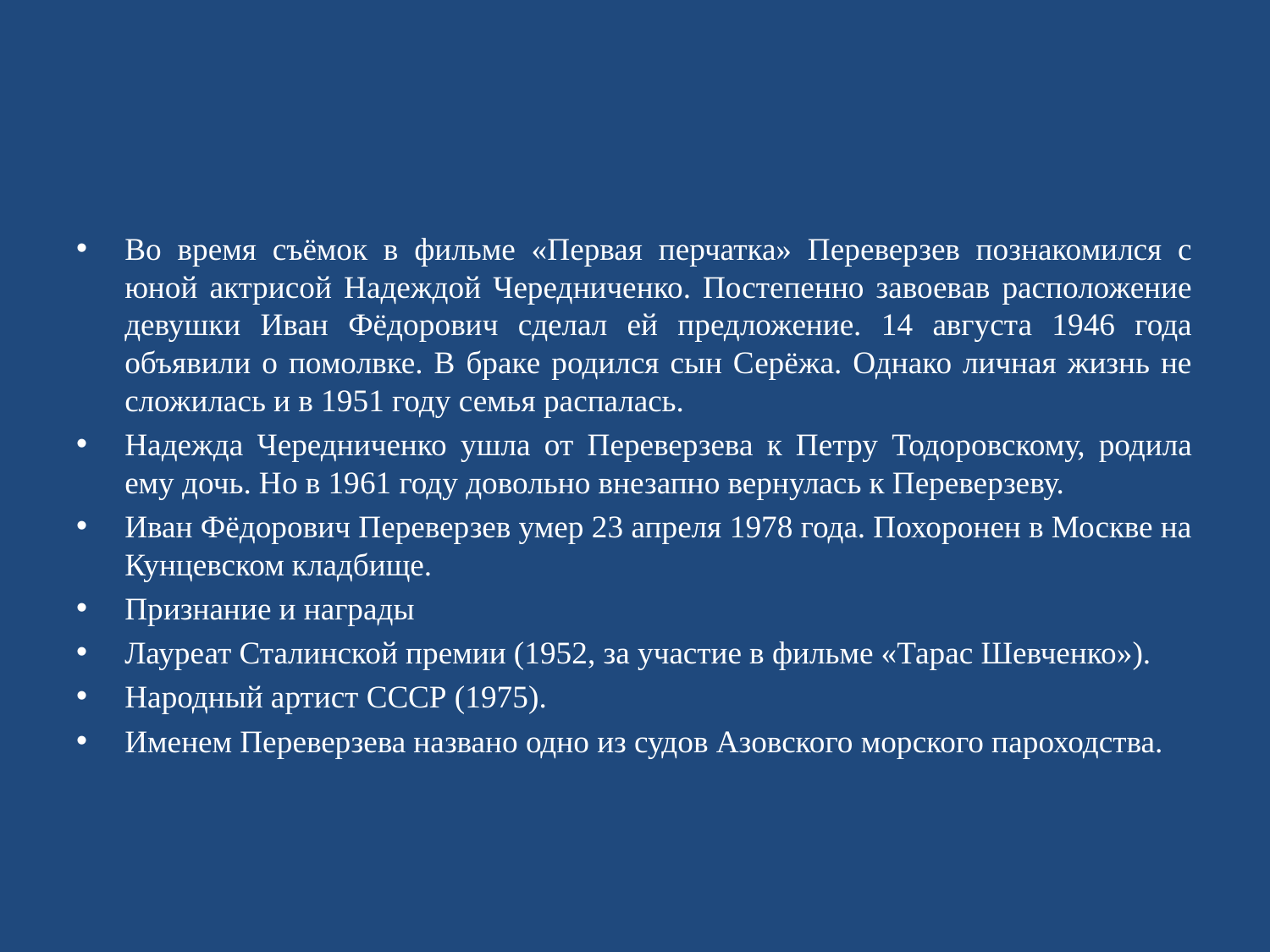

Во время съёмок в фильме «Первая перчатка» Переверзев познакомился с юной актрисой Надеждой Чередниченко. Постепенно завоевав расположение девушки Иван Фёдорович сделал ей предложение. 14 августа 1946 года объявили о помолвке. В браке родился сын Серёжа. Однако личная жизнь не сложилась и в 1951 году семья распалась.
Надежда Чередниченко ушла от Переверзева к Петру Тодоровскому, родила ему дочь. Но в 1961 году довольно внезапно вернулась к Переверзеву.
Иван Фёдорович Переверзев умер 23 апреля 1978 года. Похоронен в Москве на Кунцевском кладбище.
Признание и награды
Лауреат Сталинской премии (1952, за участие в фильме «Тарас Шевченко»).
Народный артист СССР (1975).
Именем Переверзева названо одно из судов Азовского морского пароходства.